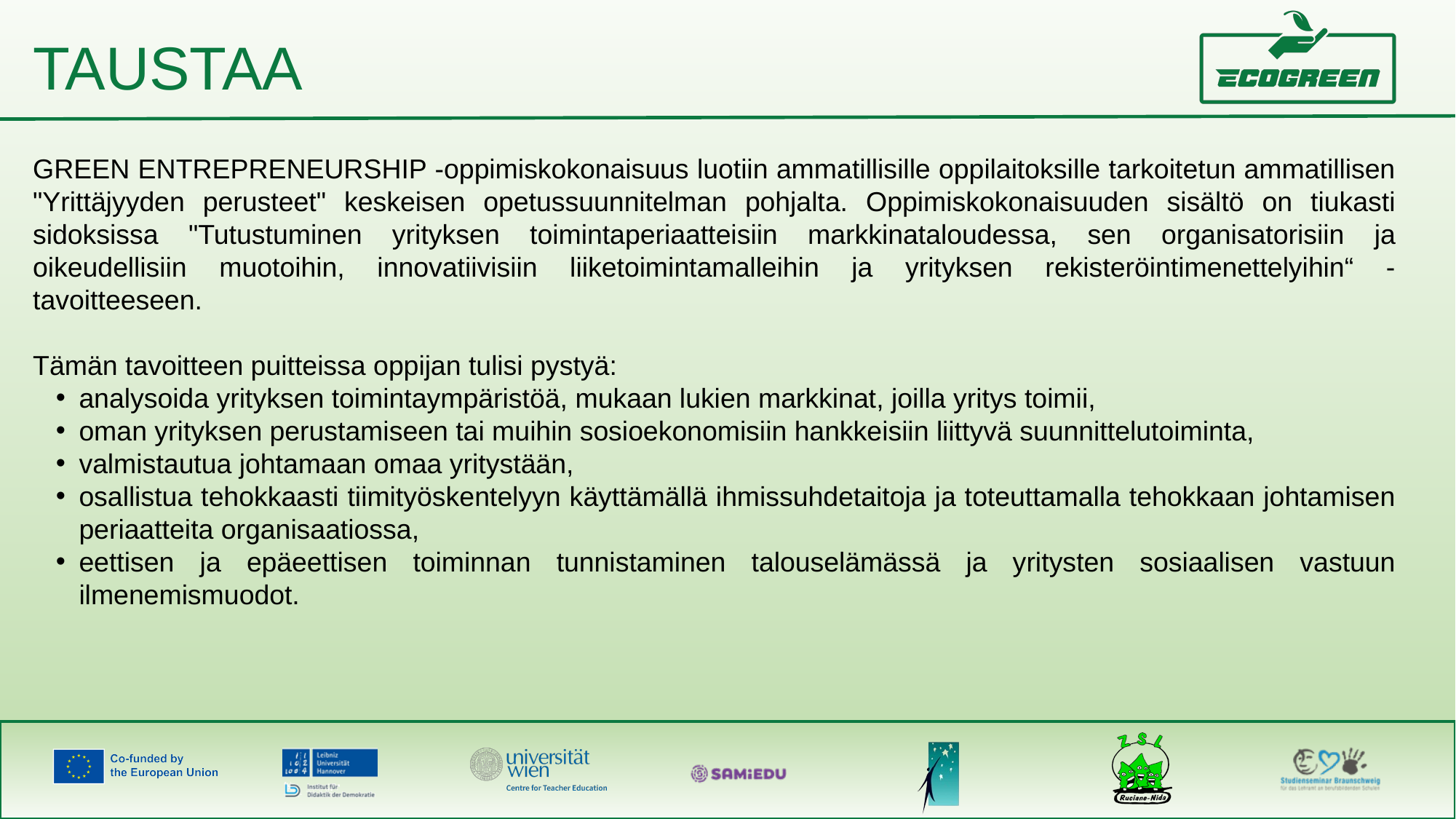

TAUSTAA
GREEN ENTREPRENEURSHIP -oppimiskokonaisuus luotiin ammatillisille oppilaitoksille tarkoitetun ammatillisen "Yrittäjyyden perusteet" keskeisen opetussuunnitelman pohjalta. Oppimiskokonaisuuden sisältö on tiukasti sidoksissa "Tutustuminen yrityksen toimintaperiaatteisiin markkinataloudessa, sen organisatorisiin ja oikeudellisiin muotoihin, innovatiivisiin liiketoimintamalleihin ja yrityksen rekisteröintimenettelyihin“ - tavoitteeseen.

Tämän tavoitteen puitteissa oppijan tulisi pystyä:
analysoida yrityksen toimintaympäristöä, mukaan lukien markkinat, joilla yritys toimii,
oman yrityksen perustamiseen tai muihin sosioekonomisiin hankkeisiin liittyvä suunnittelutoiminta,
valmistautua johtamaan omaa yritystään,
osallistua tehokkaasti tiimityöskentelyyn käyttämällä ihmissuhdetaitoja ja toteuttamalla tehokkaan johtamisen periaatteita organisaatiossa,
eettisen ja epäeettisen toiminnan tunnistaminen talouselämässä ja yritysten sosiaalisen vastuun ilmenemismuodot.